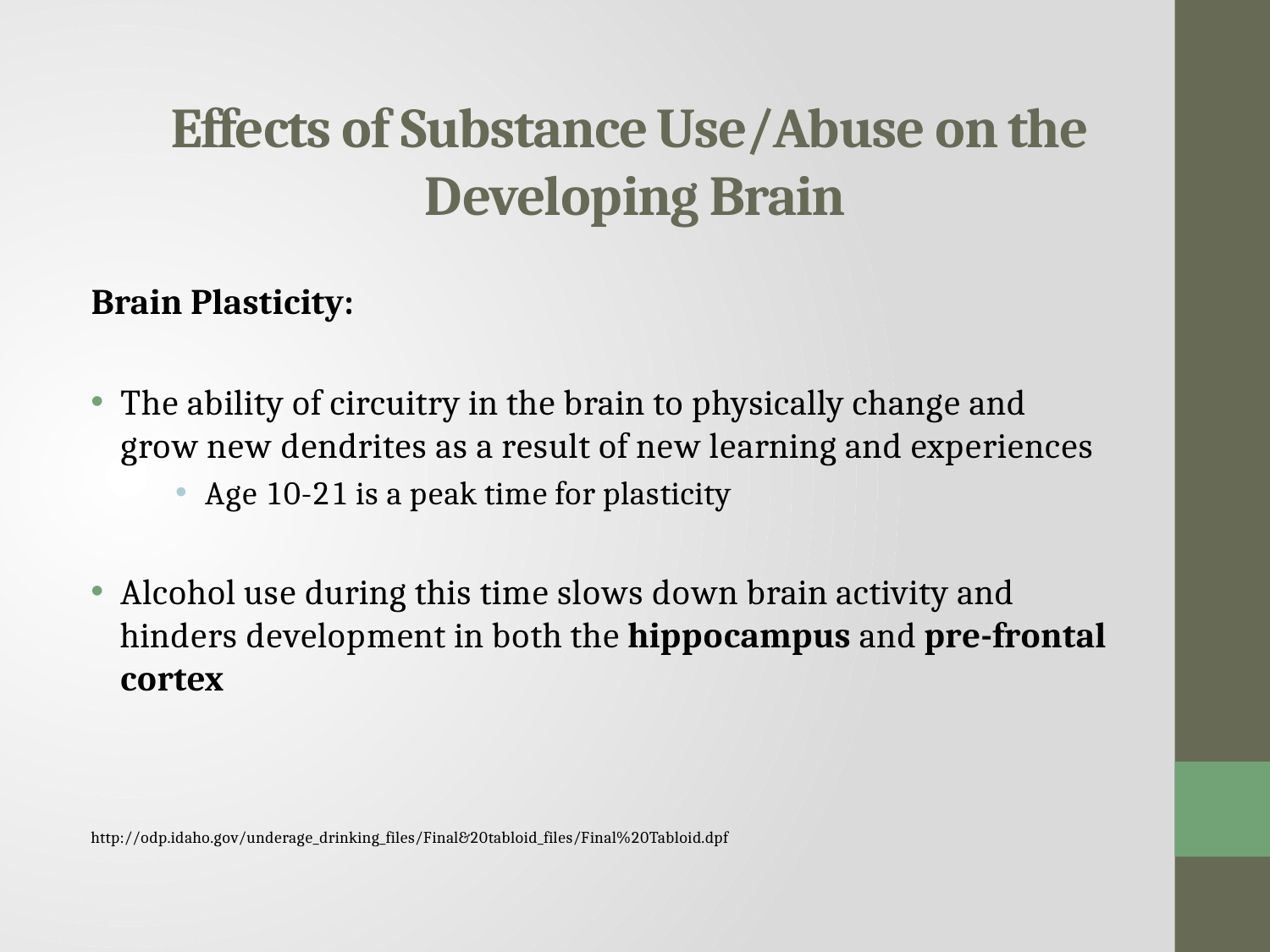

# Effects of Substance Use/Abuse on the Developing Brain

Brain Plasticity:

The ability of circuitry in the brain to physically change and grow new dendrites as a result of new learning and experiences
Age 10-21 is a peak time for plasticity

Alcohol use during this time slows down brain activity and hinders development in both the hippocampus and pre-frontal cortex

http://odp.idaho.gov/underage_drinking_files/Final&20tabloid_files/Final%20Tabloid.dpf